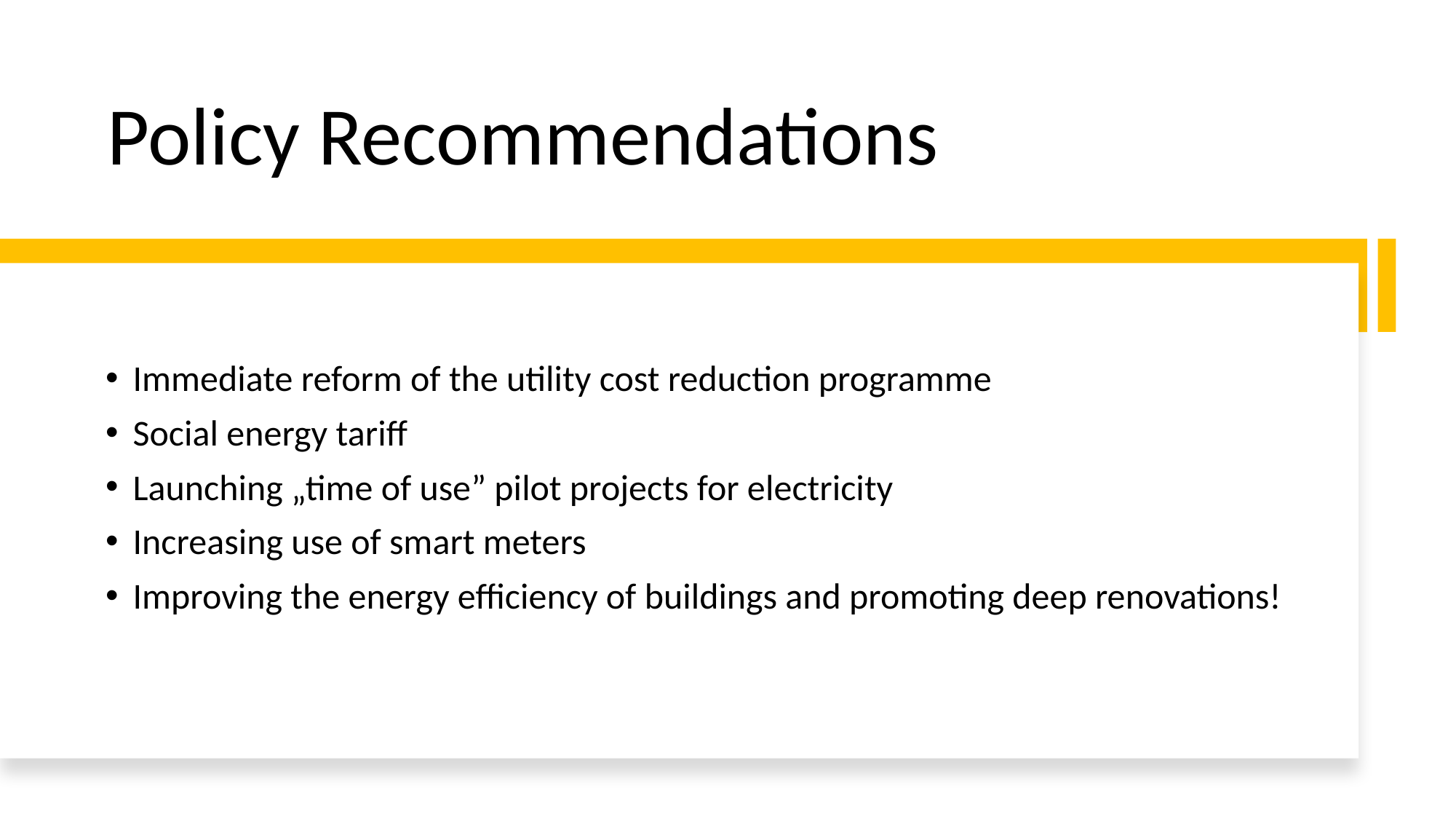

# Policy Recommendations

Immediate reform of the utility cost reduction programme
Social energy tariff
Launching „time of use” pilot projects for electricity
Increasing use of smart meters
Improving the energy efficiency of buildings and promoting deep renovations!